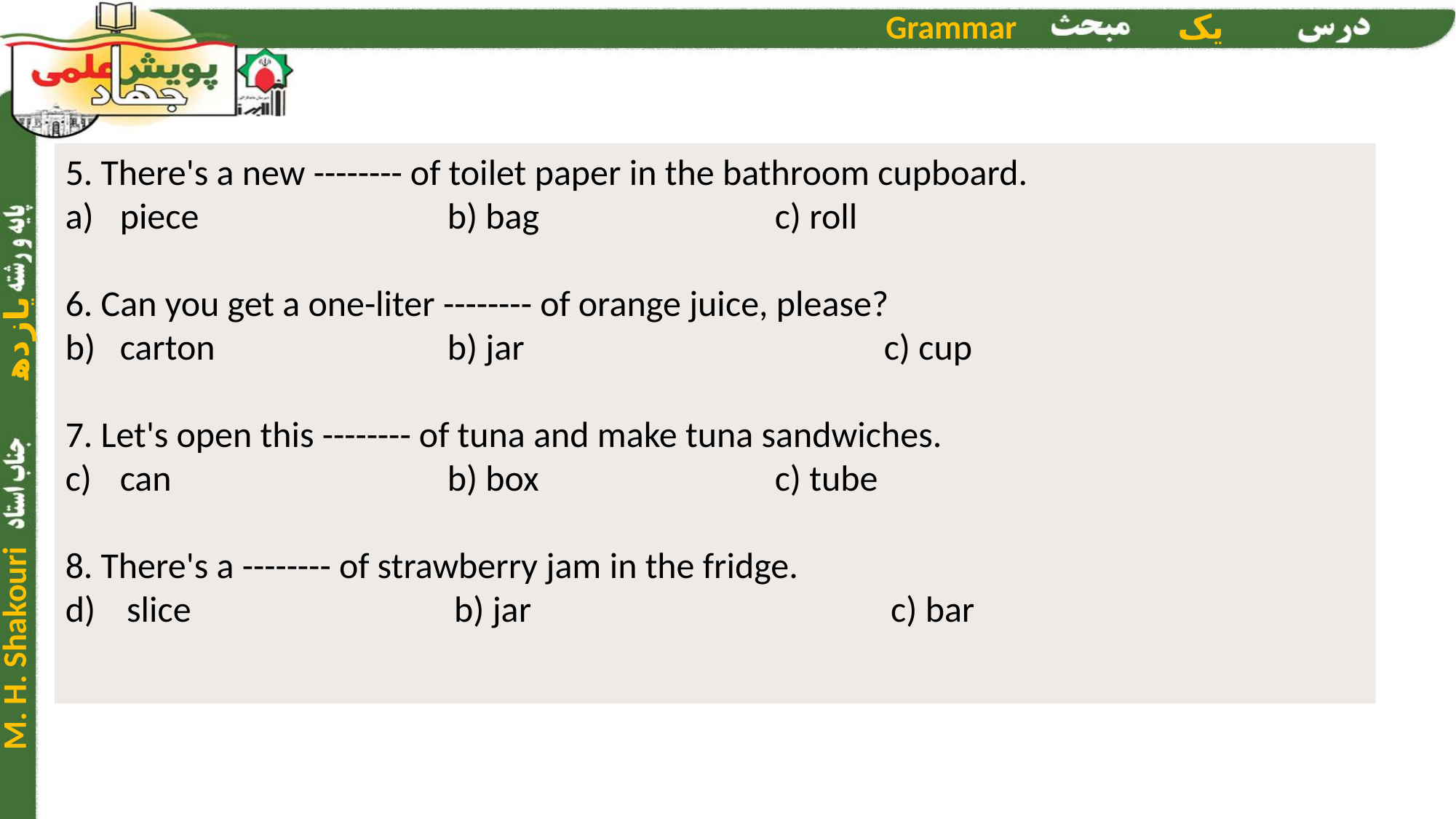

5. There's a new -------- of toilet paper in the bathroom cupboard.
piece 			b) bag 			c) roll

6. Can you get a one-liter -------- of orange juice, please?
carton 			b) jar 				c) cup

7. Let's open this -------- of tuna and make tuna sandwiches.
can 			b) box 			c) tube

8. There's a -------- of strawberry jam in the fridge.
slice 			b) jar 				c) bar